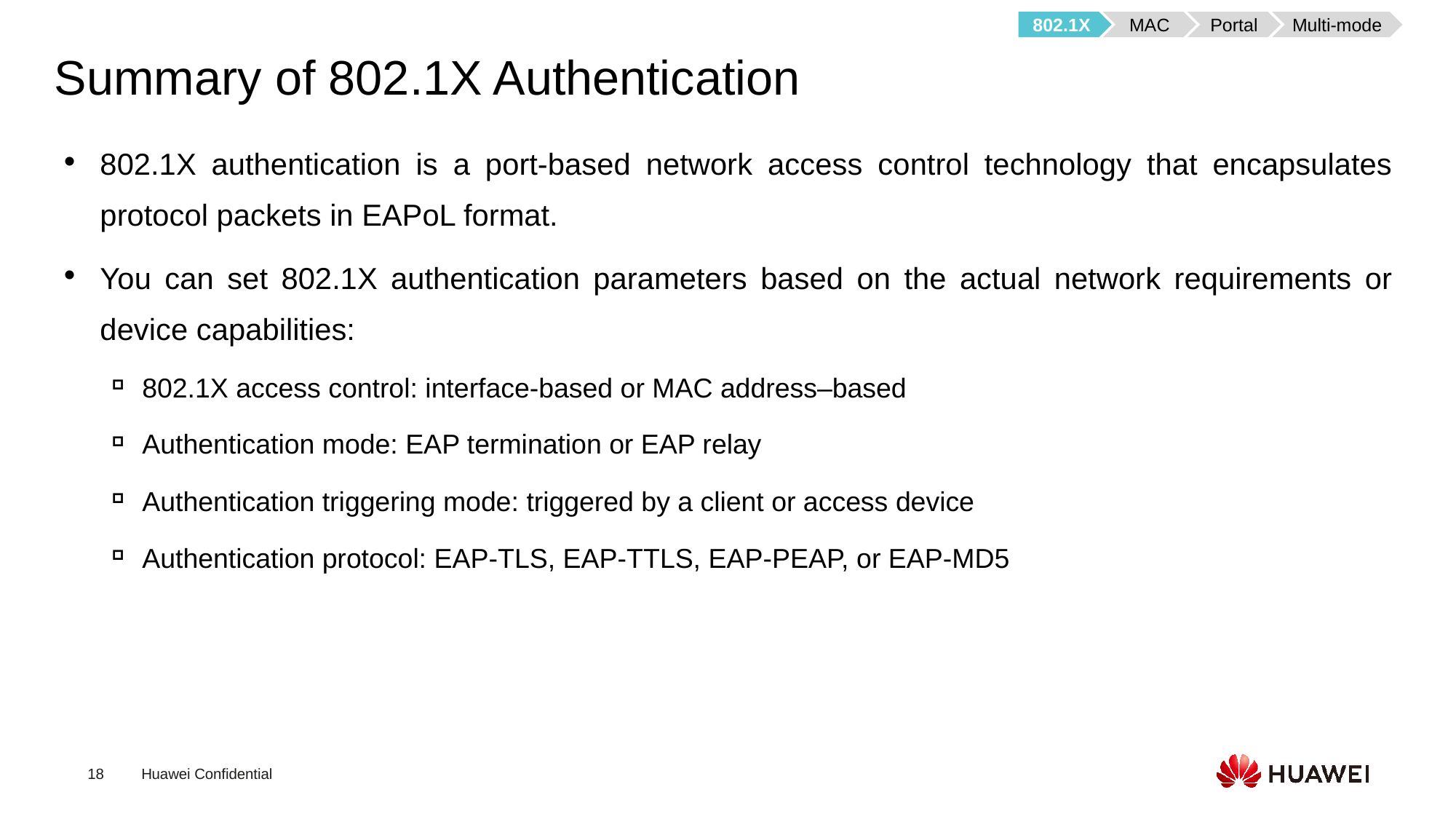

802.1X
MAC
Portal
Multi-mode
# Summary of 802.1X Authentication
802.1X authentication is a port-based network access control technology that encapsulates protocol packets in EAPoL format.
You can set 802.1X authentication parameters based on the actual network requirements or device capabilities:
802.1X access control: interface-based or MAC address–based
Authentication mode: EAP termination or EAP relay
Authentication triggering mode: triggered by a client or access device
Authentication protocol: EAP-TLS, EAP-TTLS, EAP-PEAP, or EAP-MD5